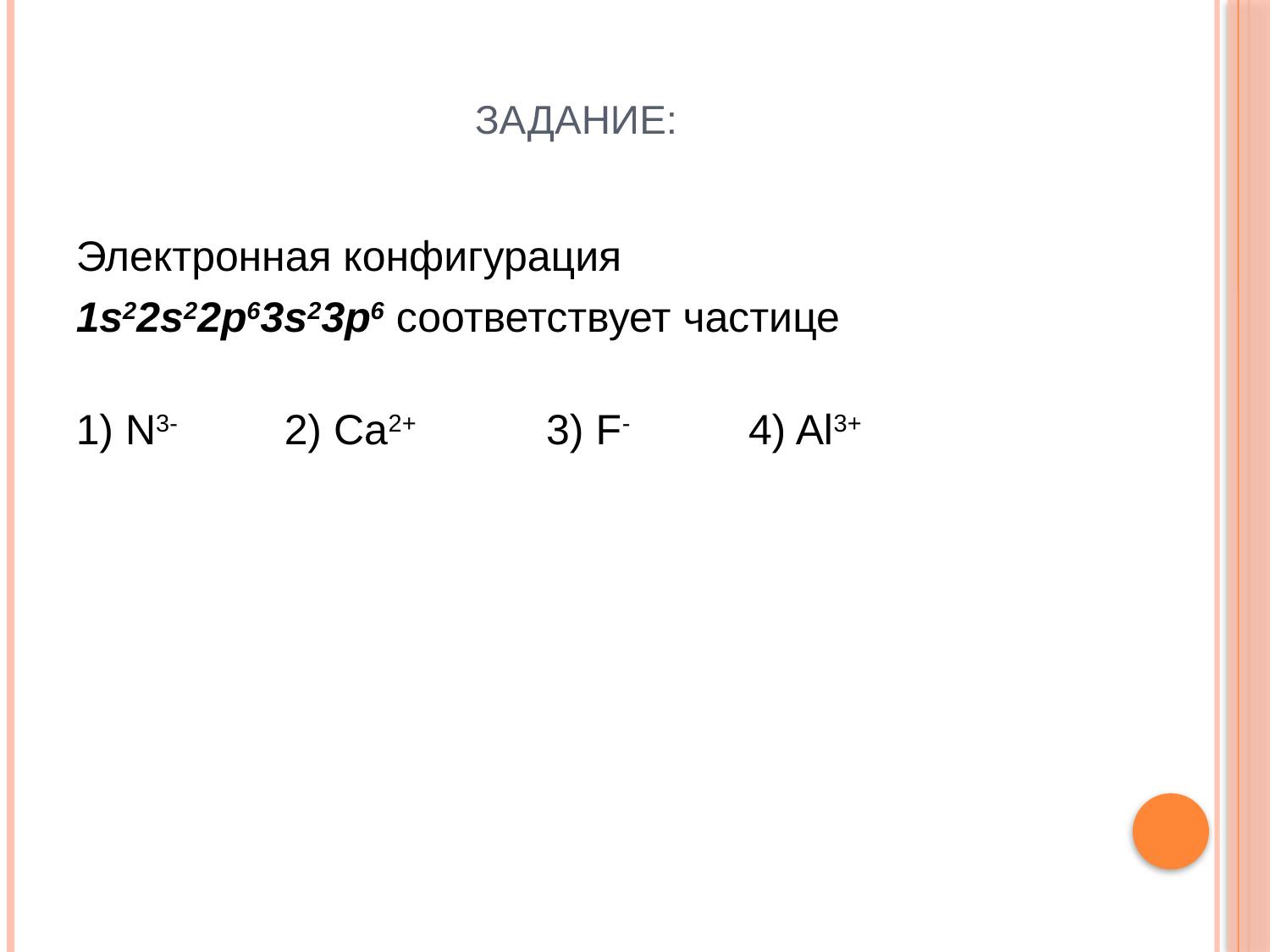

# ЗАДАНИЕ:
Электронная конфигурация
1s22s22p63s23p6 соответствует частице
1) N3-         2) Ca2+           3) F-          4) Al3+